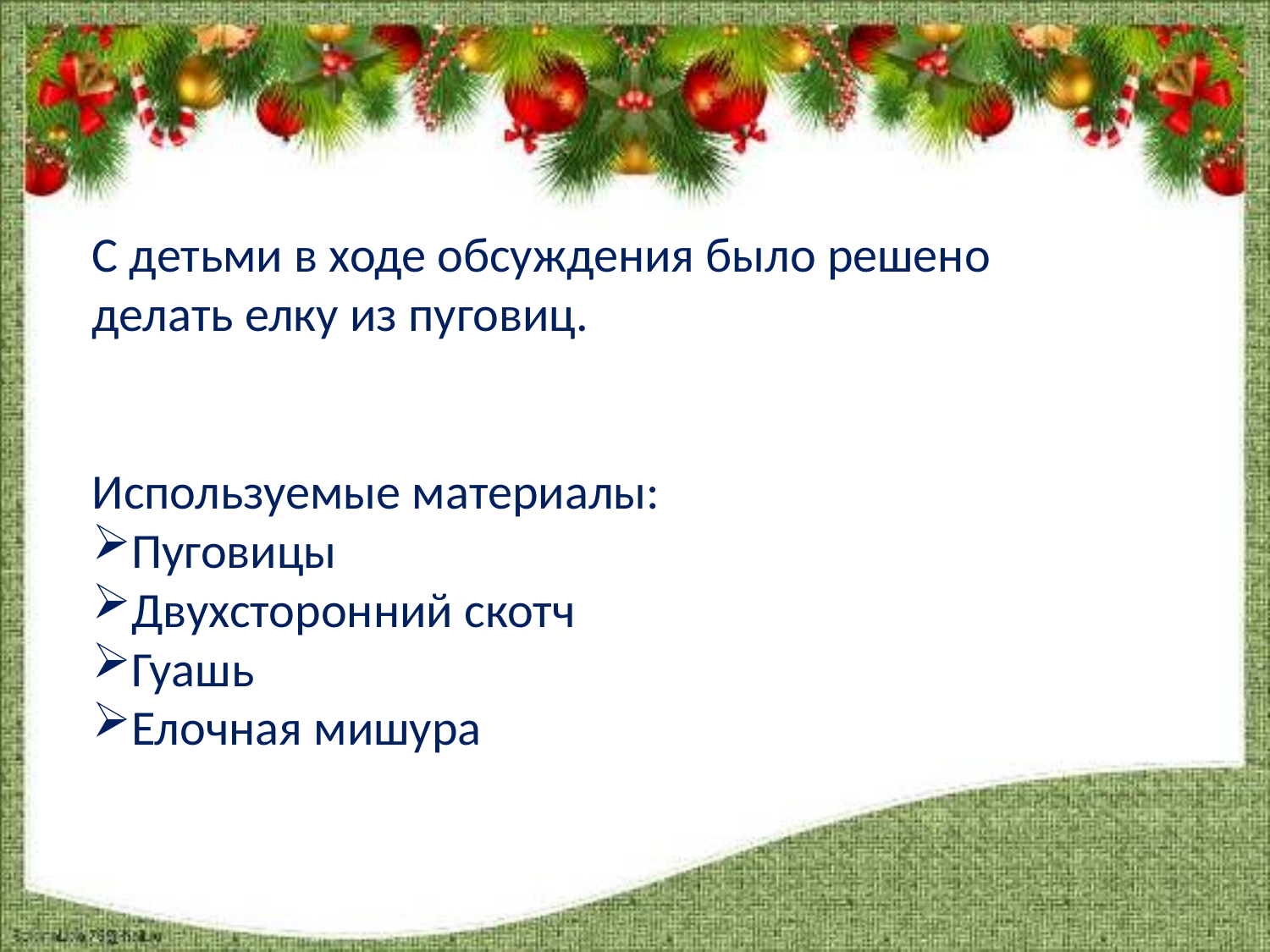

С детьми в ходе обсуждения было решено
делать елку из пуговиц.

Используемые материалы:
Пуговицы
Двухсторонний скотч
Гуашь
Елочная мишура